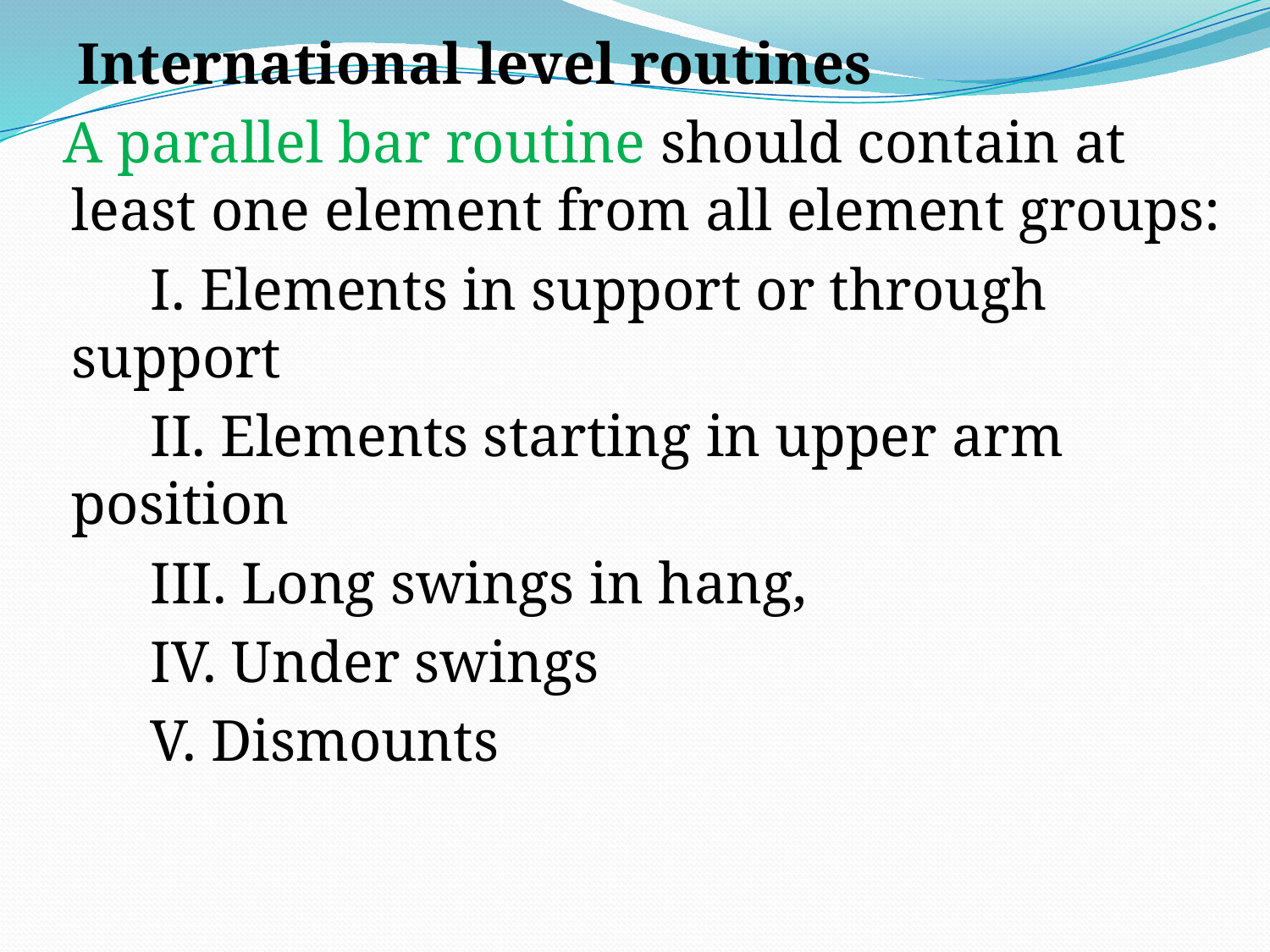

International level routines
  A parallel bar routine should contain at least one element from all element groups:
        I. Elements in support or through support
        II. Elements starting in upper arm position
        III. Long swings in hang,
        IV. Under swings
        V. Dismounts